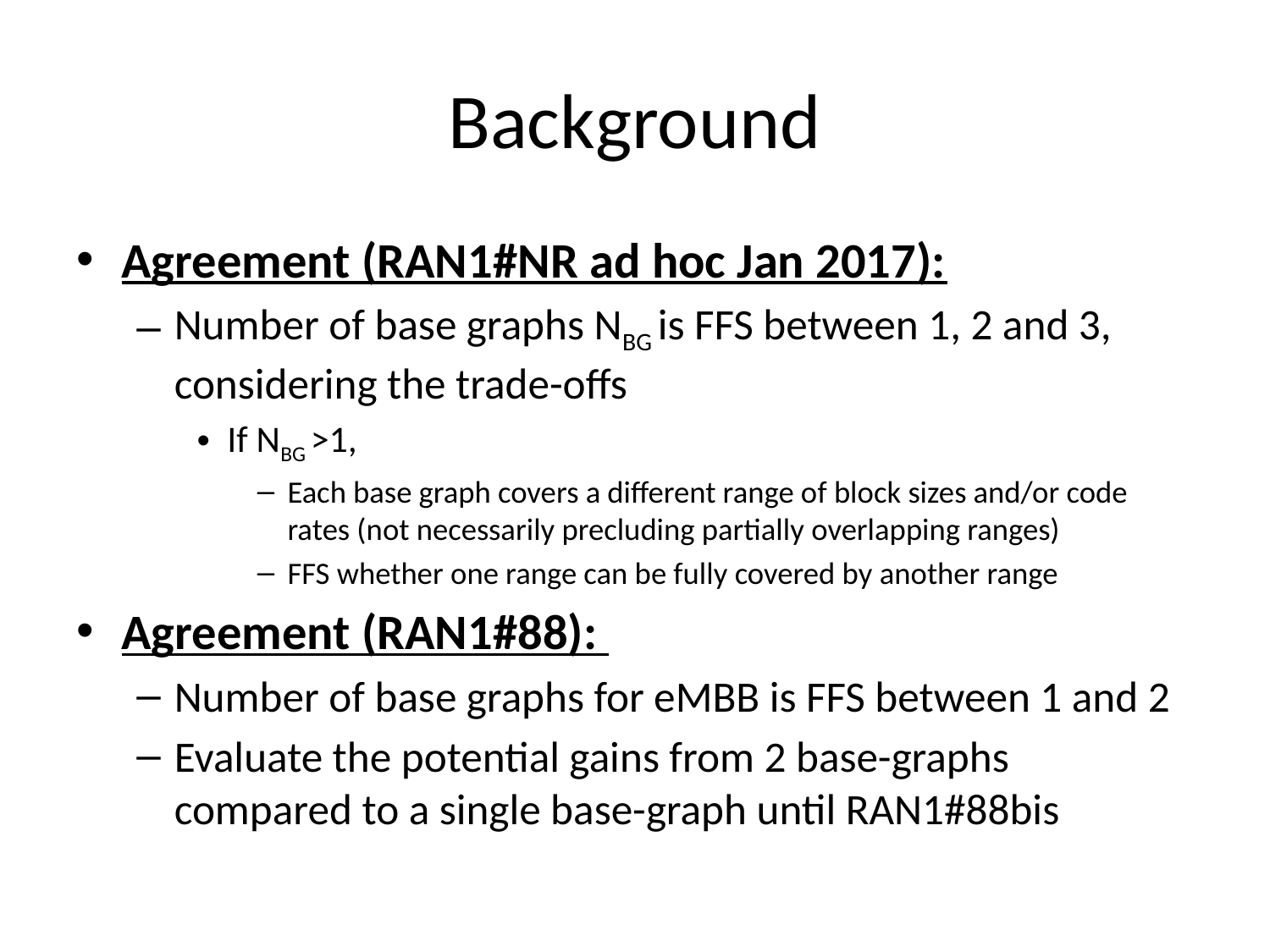

# Background
Agreement (RAN1#NR ad hoc Jan 2017):
Number of base graphs NBG is FFS between 1, 2 and 3, considering the trade-offs
If NBG >1,
Each base graph covers a different range of block sizes and/or code rates (not necessarily precluding partially overlapping ranges)
FFS whether one range can be fully covered by another range
Agreement (RAN1#88):
Number of base graphs for eMBB is FFS between 1 and 2
Evaluate the potential gains from 2 base-graphs compared to a single base-graph until RAN1#88bis